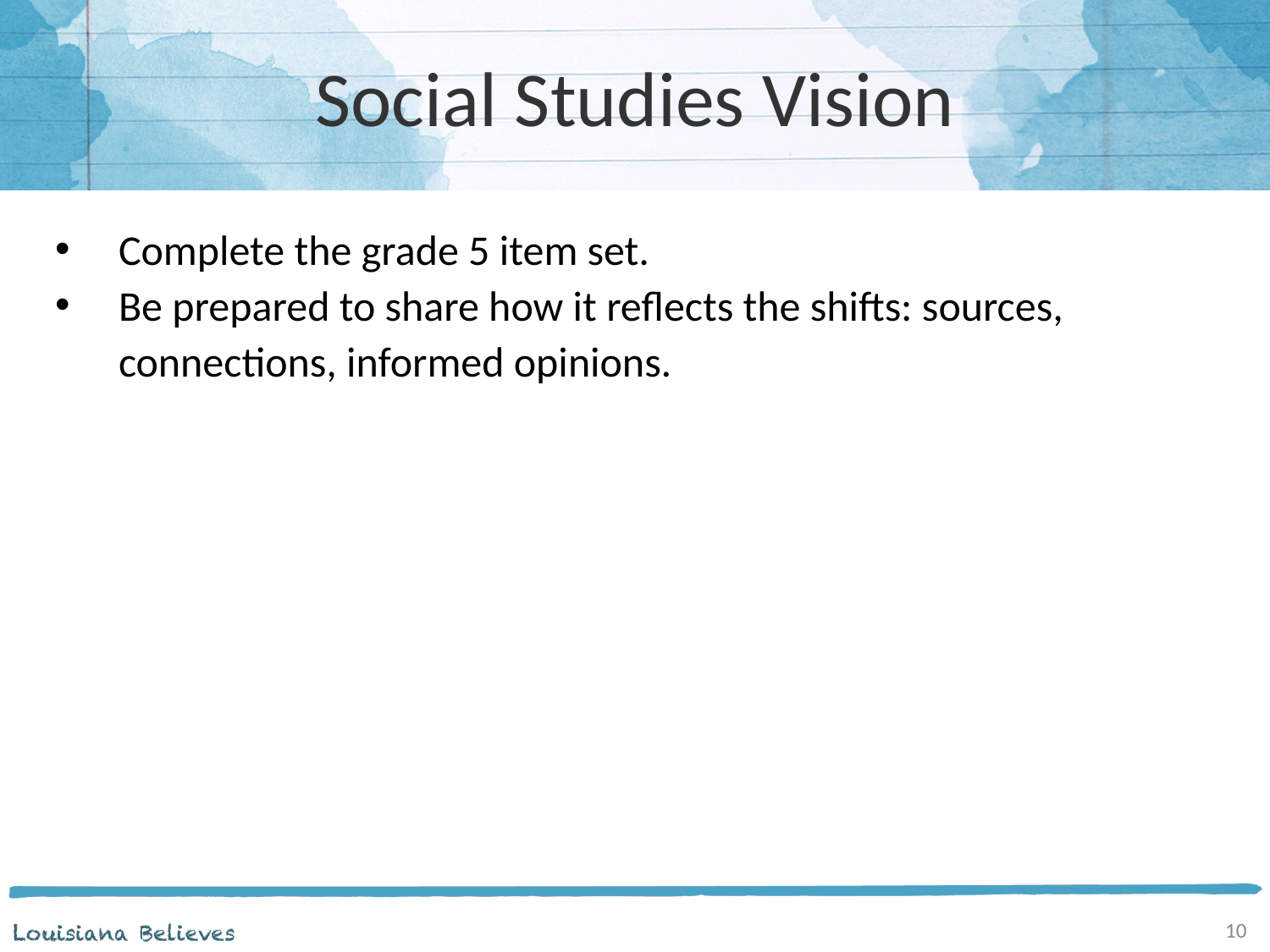

# Social Studies Vision
Complete the grade 5 item set.
Be prepared to share how it reflects the shifts: sources, connections, informed opinions.

10